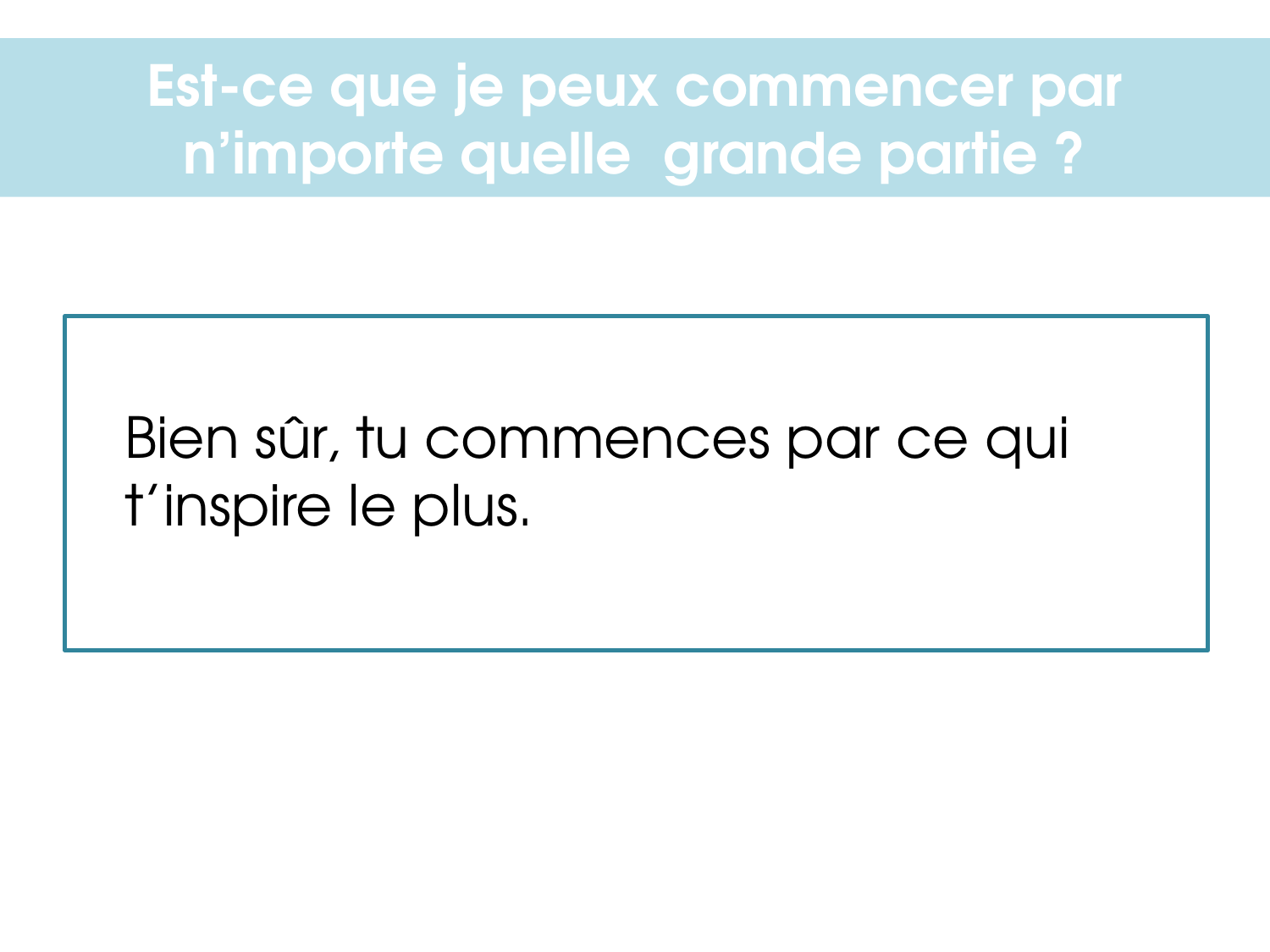

# Est-ce que je peux commencer par n’importe quelle  grande partie ?

   Bien sûr, tu commences par ce qui t’inspire le plus.